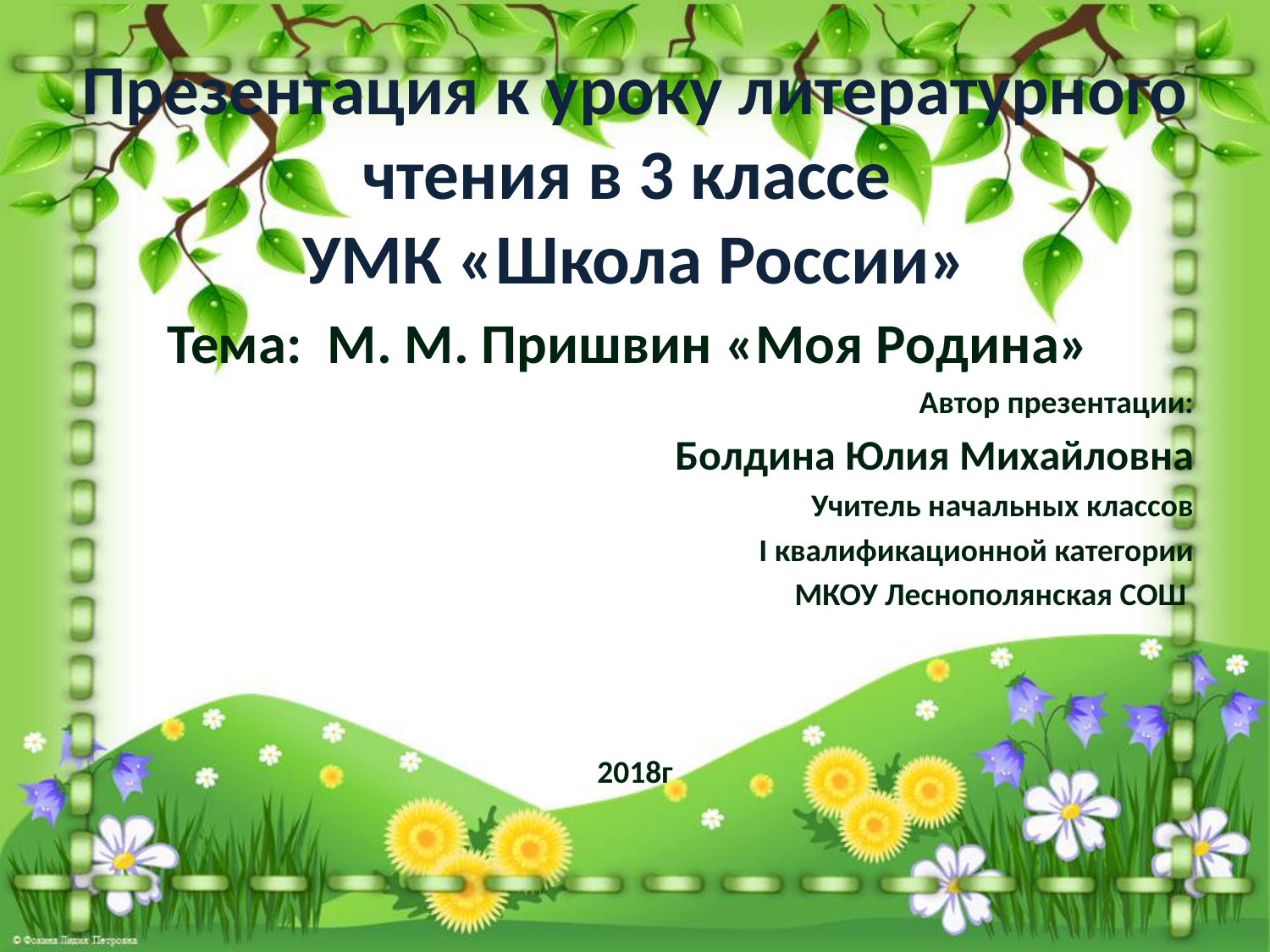

# Презентация к уроку литературного чтения в 3 классе УМК «Школа России»

Тема:  М. М. Пришвин «Моя Родина»
Автор презентации:
Болдина Юлия Михайловна
Учитель начальных классов
I квалификационной категории
МКОУ Леснополянская СОШ

2018г